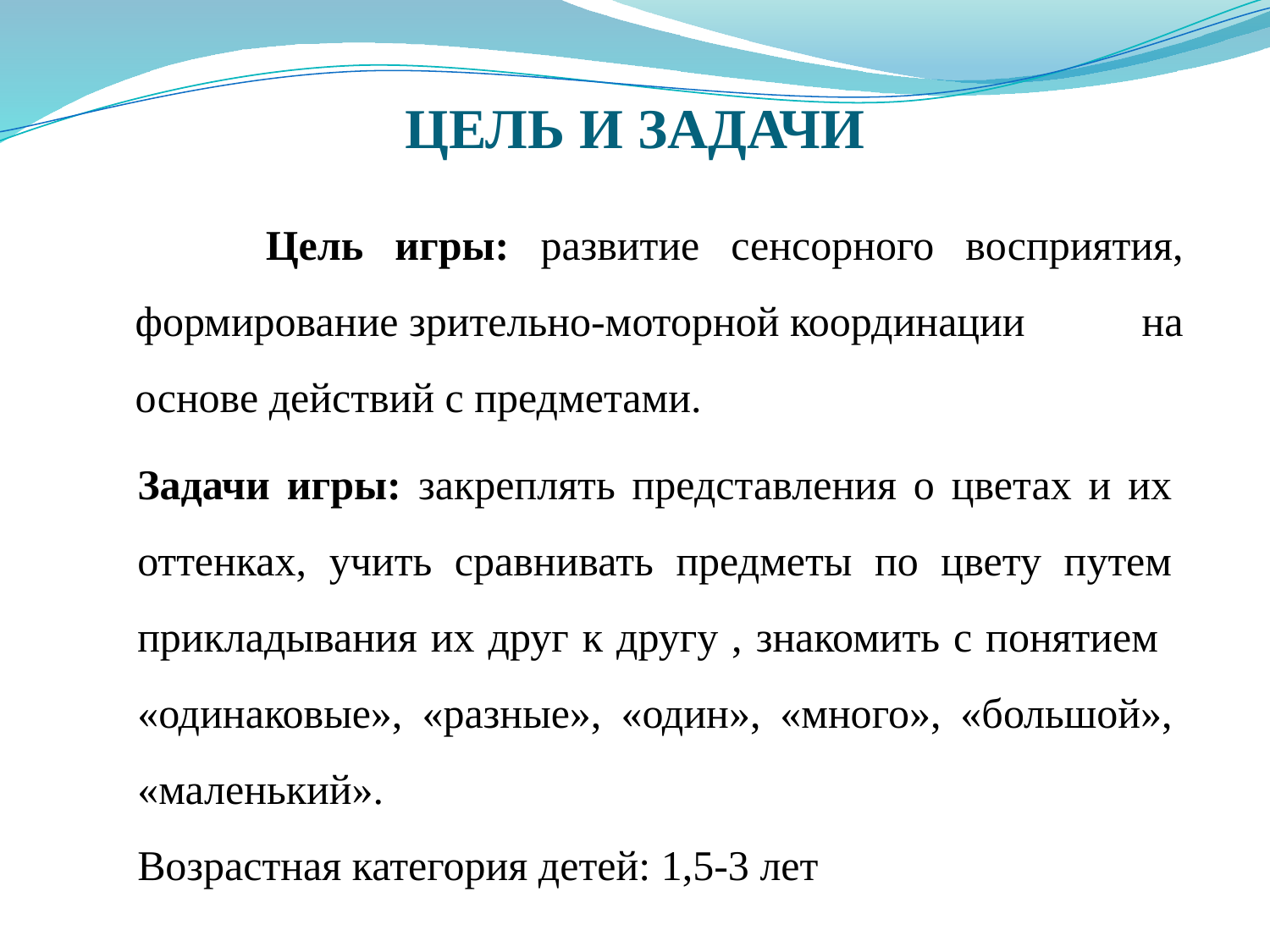

ЦЕЛЬ И ЗАДАЧИ
      Цель игры: развитие сенсорного восприятия, формирование зрительно-моторной координации           на основе действий с предметами.
Задачи игры: закреплять представления о цветах и их оттенках, учить сравнивать предметы по цвету путем прикладывания их друг к другу , знакомить с понятием  «одинаковые», «разные», «один», «много», «большой», «маленький».
Возрастная категория детей: 1,5-3 лет